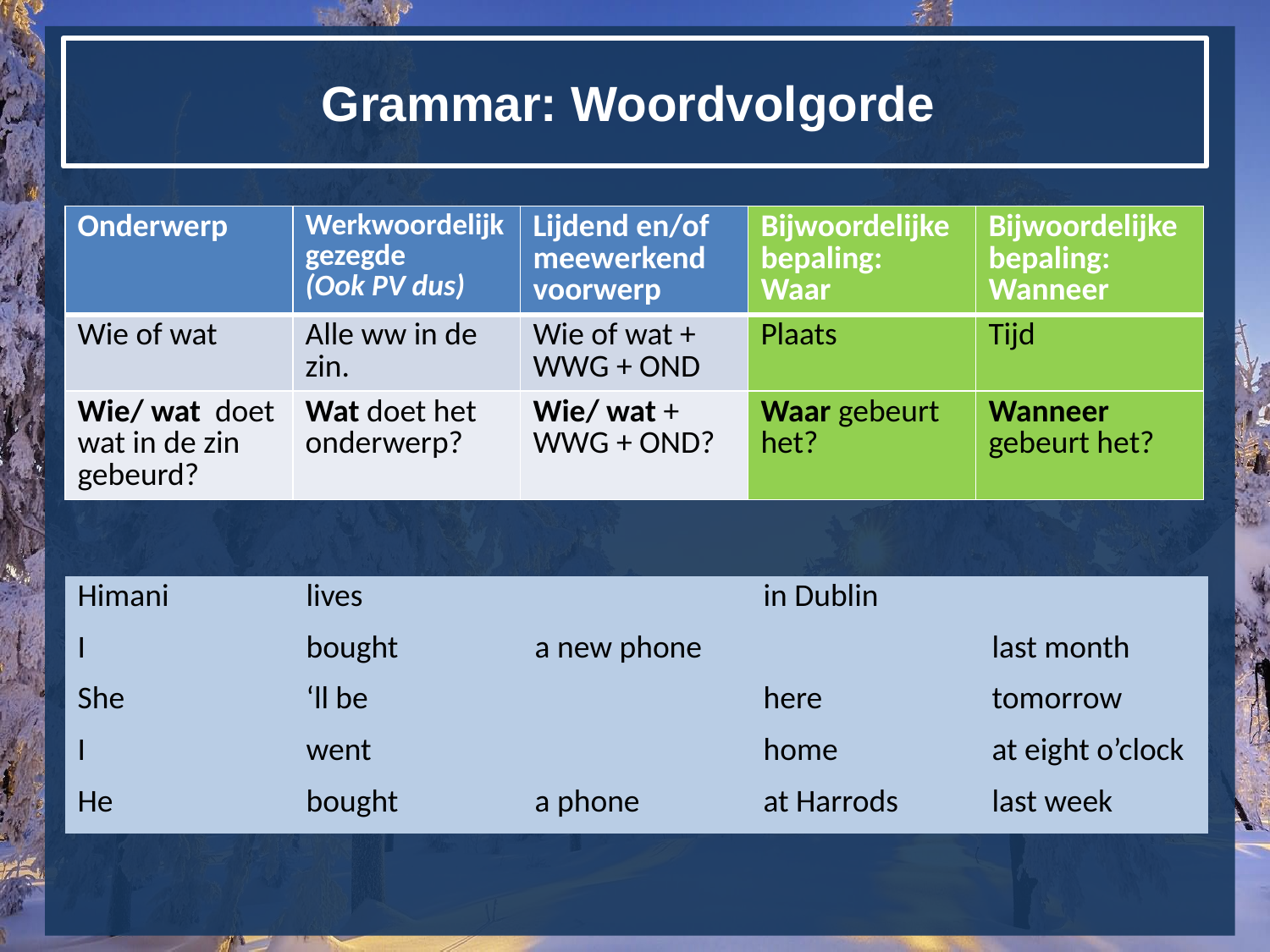

# Grammar: Woordvolgorde

| Onderwerp | Werkwoordelijk gezegde (Ook PV dus) | Lijdend en/of meewerkend voorwerp | Bijwoordelijke bepaling: Waar | Bijwoordelijke bepaling: Wanneer |
| --- | --- | --- | --- | --- |
| Wie of wat | Alle ww in de zin. | Wie of wat + WWG + OND | Plaats | Tijd |
| Wie/ wat doet wat in de zin gebeurd? | Wat doet het onderwerp? | Wie/ wat + WWG + OND? | Waar gebeurt het? | Wanneer gebeurt het? |
| Himani | lives |  | in Dublin |  |
| --- | --- | --- | --- | --- |
| I | bought | a new phone |  | last month |
| She | ‘ll be |  | here | tomorrow |
| I | went |  | home | at eight o’clock |
| He | bought | a phone | at Harrods | last week |